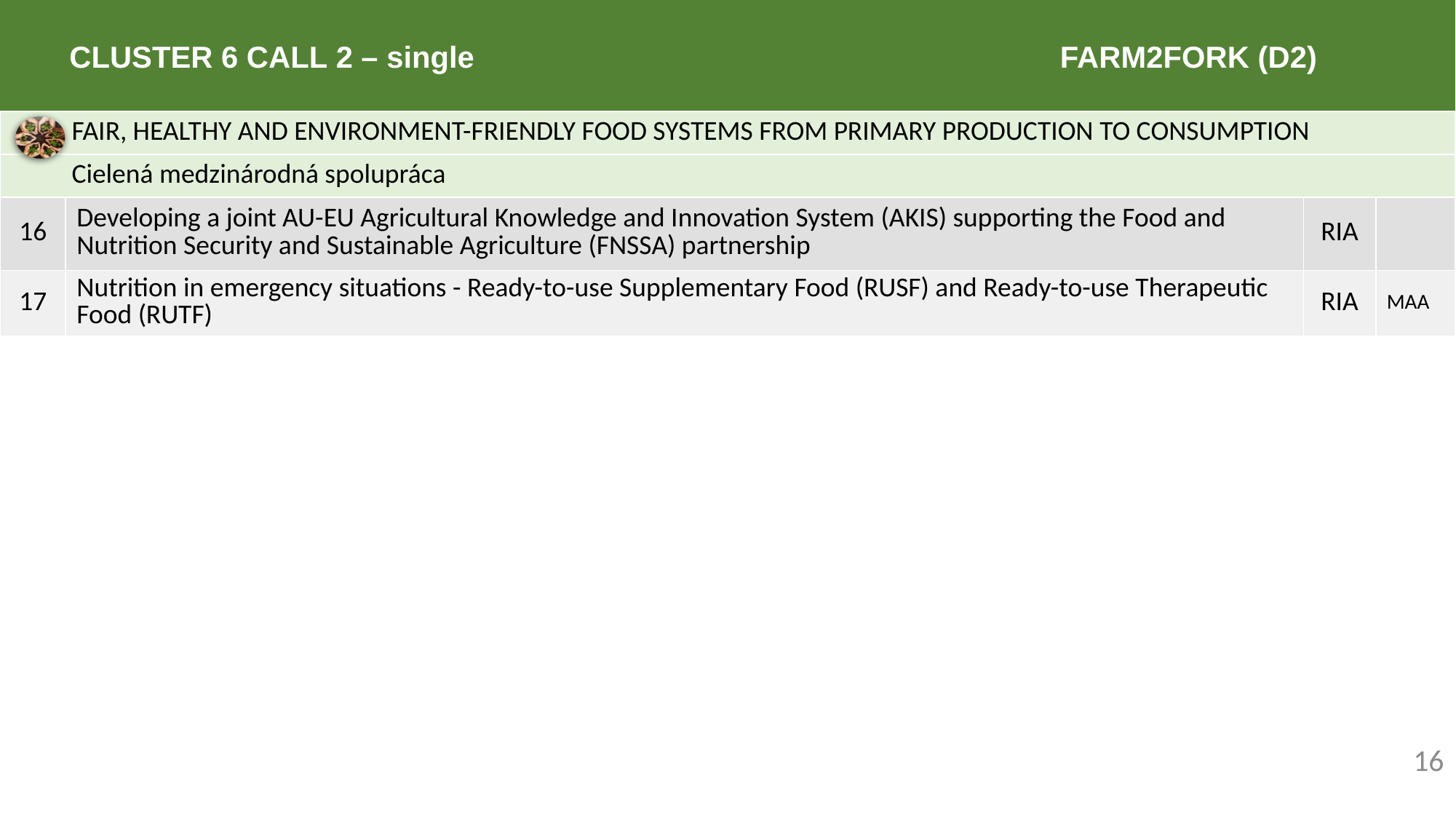

# Cluster 6 Call 2 – single					        FARM2FORK (D2)
| Fair, healthy and environment-friendly food systems from primary production to consumption |  |  |  |
| --- | --- | --- | --- |
| Cielená medzinárodná spolupráca |  |  |  |
| 16 | Developing a joint AU-EU Agricultural Knowledge and Innovation System (AKIS) supporting the Food and Nutrition Security and Sustainable Agriculture (FNSSA) partnership | RIA |  |
| 17 | Nutrition in emergency situations - Ready-to-use Supplementary Food (RUSF) and Ready-to-use Therapeutic Food (RUTF) | RIA | MAA |

16